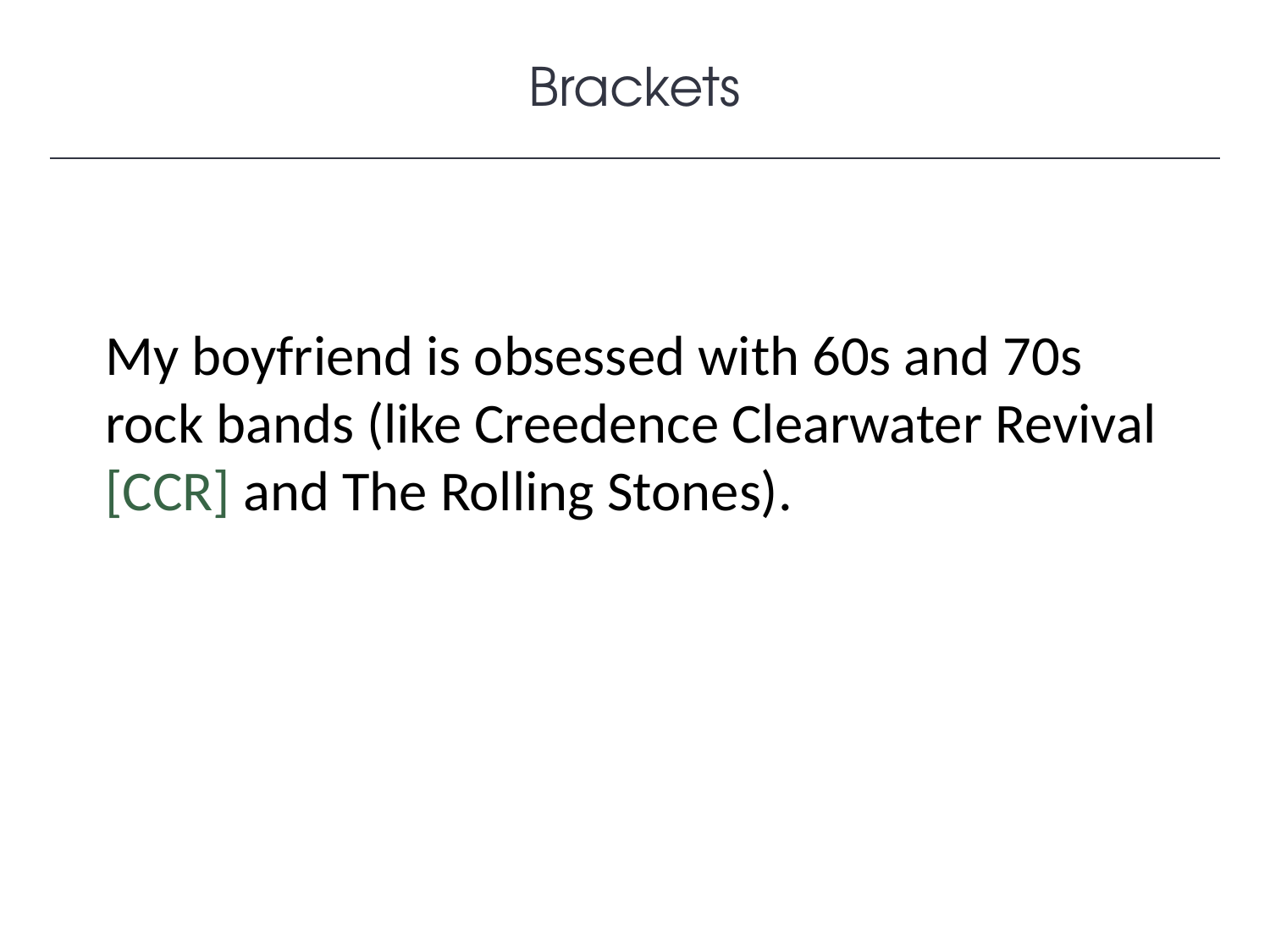

Brackets
HAWKES LEARNING
My boyfriend is obsessed with 60s and 70s rock bands (like Creedence Clearwater Revival [CCR] and The Rolling Stones).